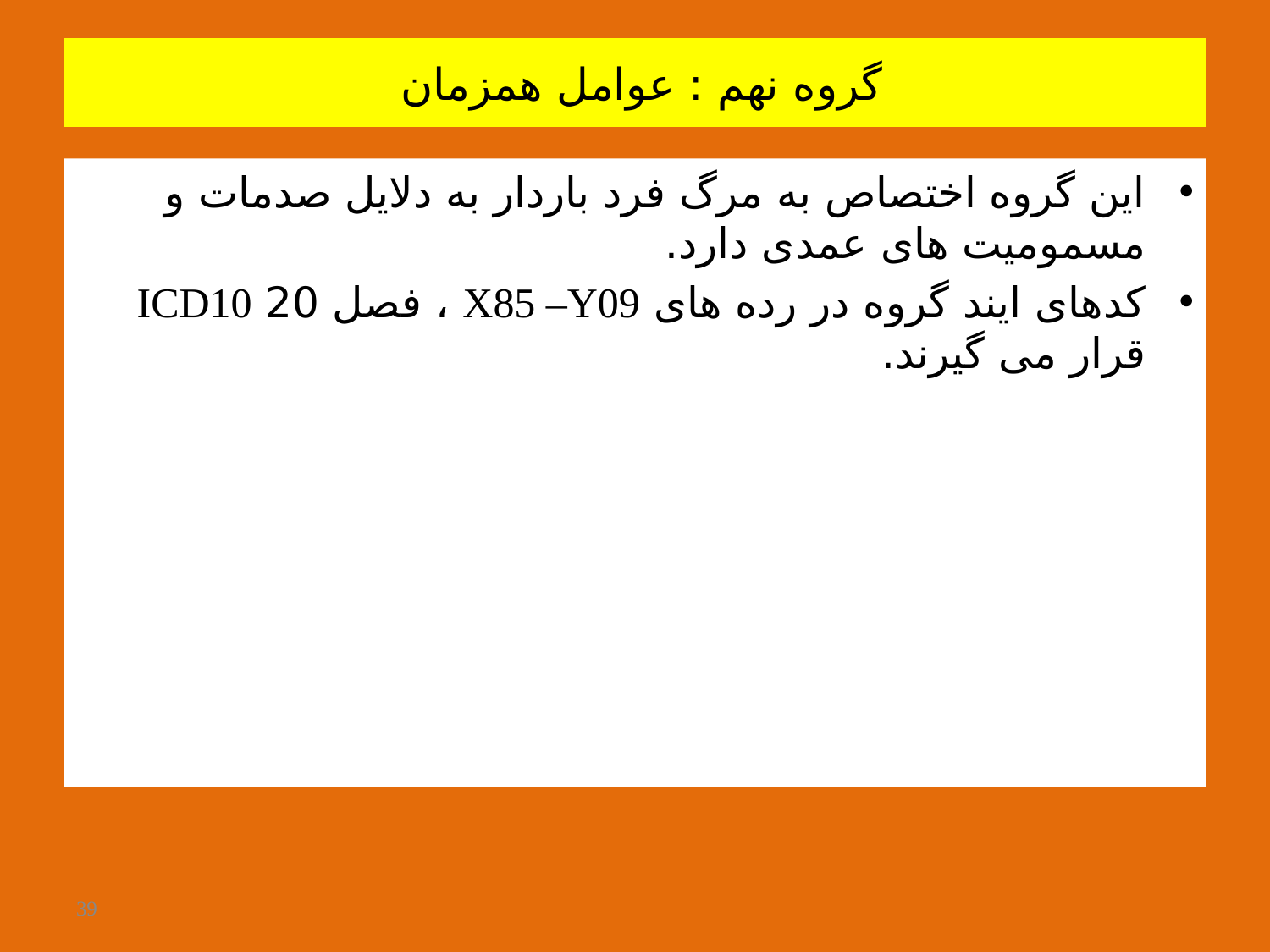

# گروه نهم : عوامل همزمان
این گروه اختصاص به مرگ فرد باردار به دلایل صدمات و مسمومیت های عمدی دارد.
کدهای ایند گروه در رده های X85 –Y09 ، فصل 20 ICD10 قرار می گیرند.

39